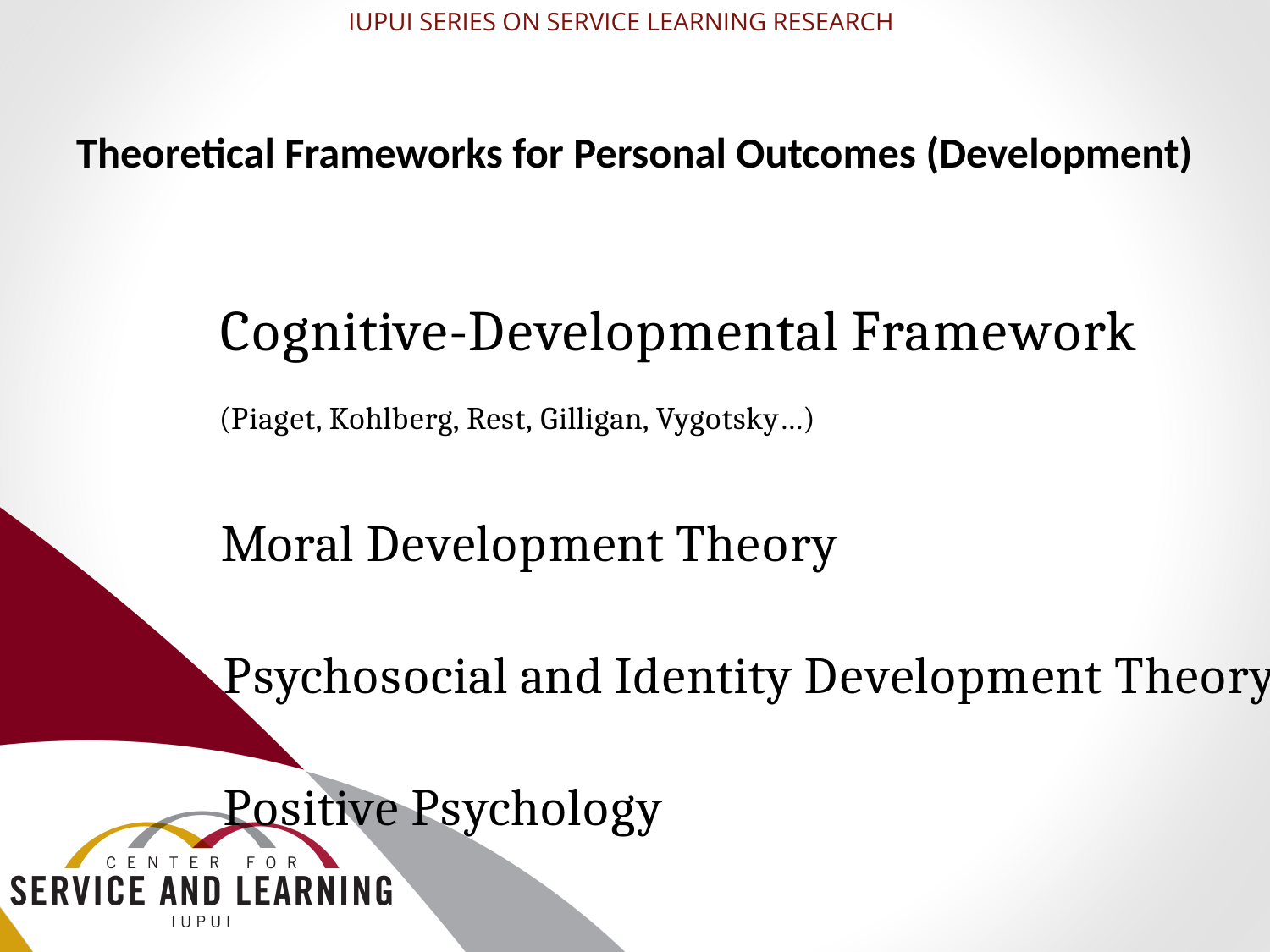

IUPUI SERIES ON SERVICE LEARNING RESEARCH
# Theoretical Frameworks for Personal Outcomes (Development)

	Cognitive-Developmental Framework
	(Piaget, Kohlberg, Rest, Gilligan, Vygotsky…)
Moral Development Theory
Psychosocial and Identity Development Theory
Positive Psychology